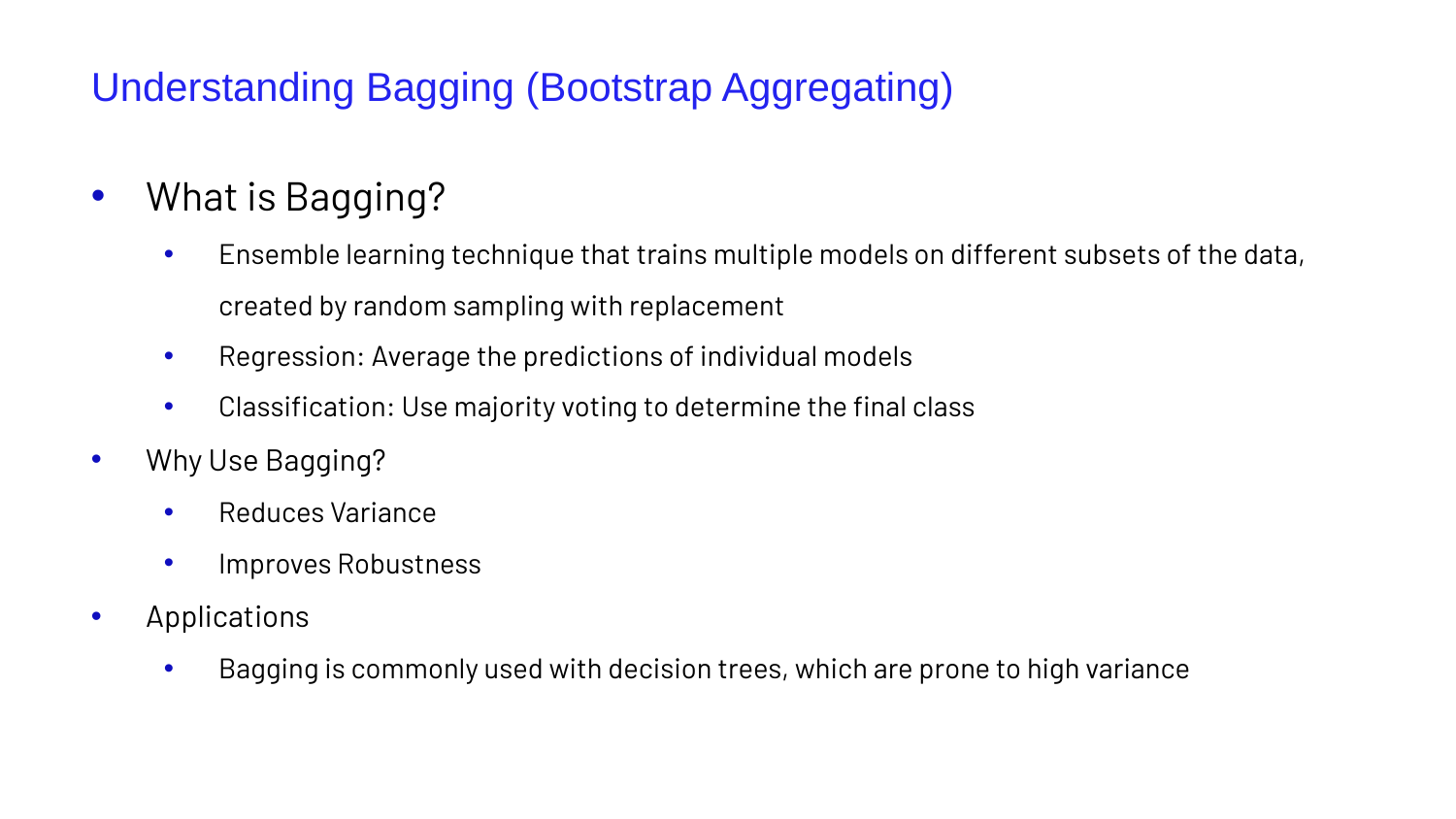

Understanding Bagging (Bootstrap Aggregating)
What is Bagging?
Ensemble learning technique that trains multiple models on different subsets of the data, created by random sampling with replacement
Regression: Average the predictions of individual models
Classification: Use majority voting to determine the final class
Why Use Bagging?
Reduces Variance
Improves Robustness
Applications
Bagging is commonly used with decision trees, which are prone to high variance